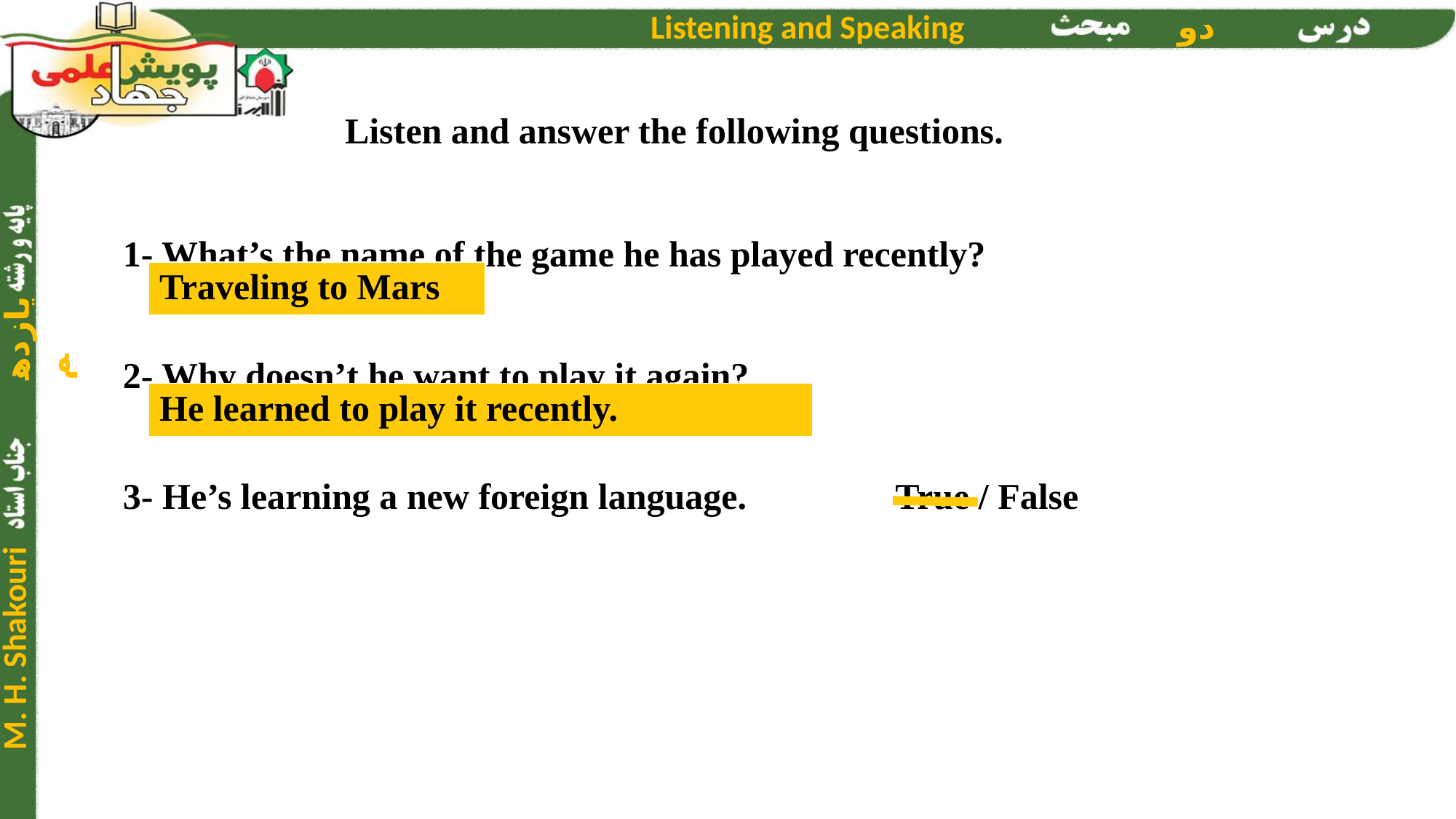

Listen and answer the following questions.
1- What’s the name of the game he has played recently?
2- Why doesn’t he want to play it again?
3- He’s learning a new foreign language.		 True / False
| Traveling to Mars |
| --- |
| He learned to play it recently. |
| --- |